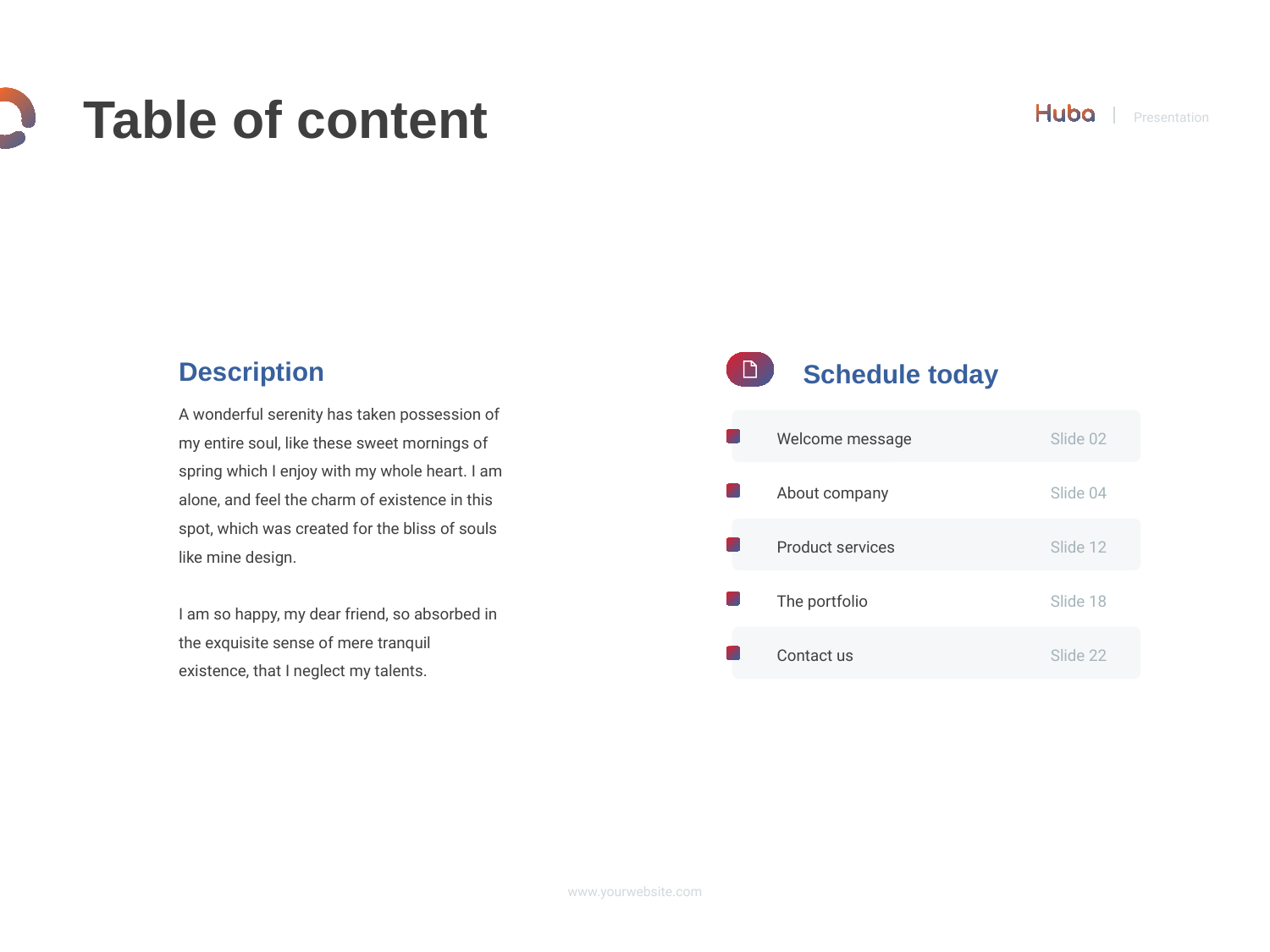

Table of content

Presentation

Description
Schedule today

A wonderful serenity has taken possession of my entire soul, like these sweet mornings of spring which I enjoy with my whole heart. I am alone, and feel the charm of existence in this spot, which was created for the bliss of souls like mine design.

I am so happy, my dear friend, so absorbed in the exquisite sense of mere tranquil existence, that I neglect my talents.

Slide 02
Welcome message

Slide 04
About company

Slide 12
Product services

Slide 18
The portfolio

Slide 22
Contact us

www.yourwebsite.com